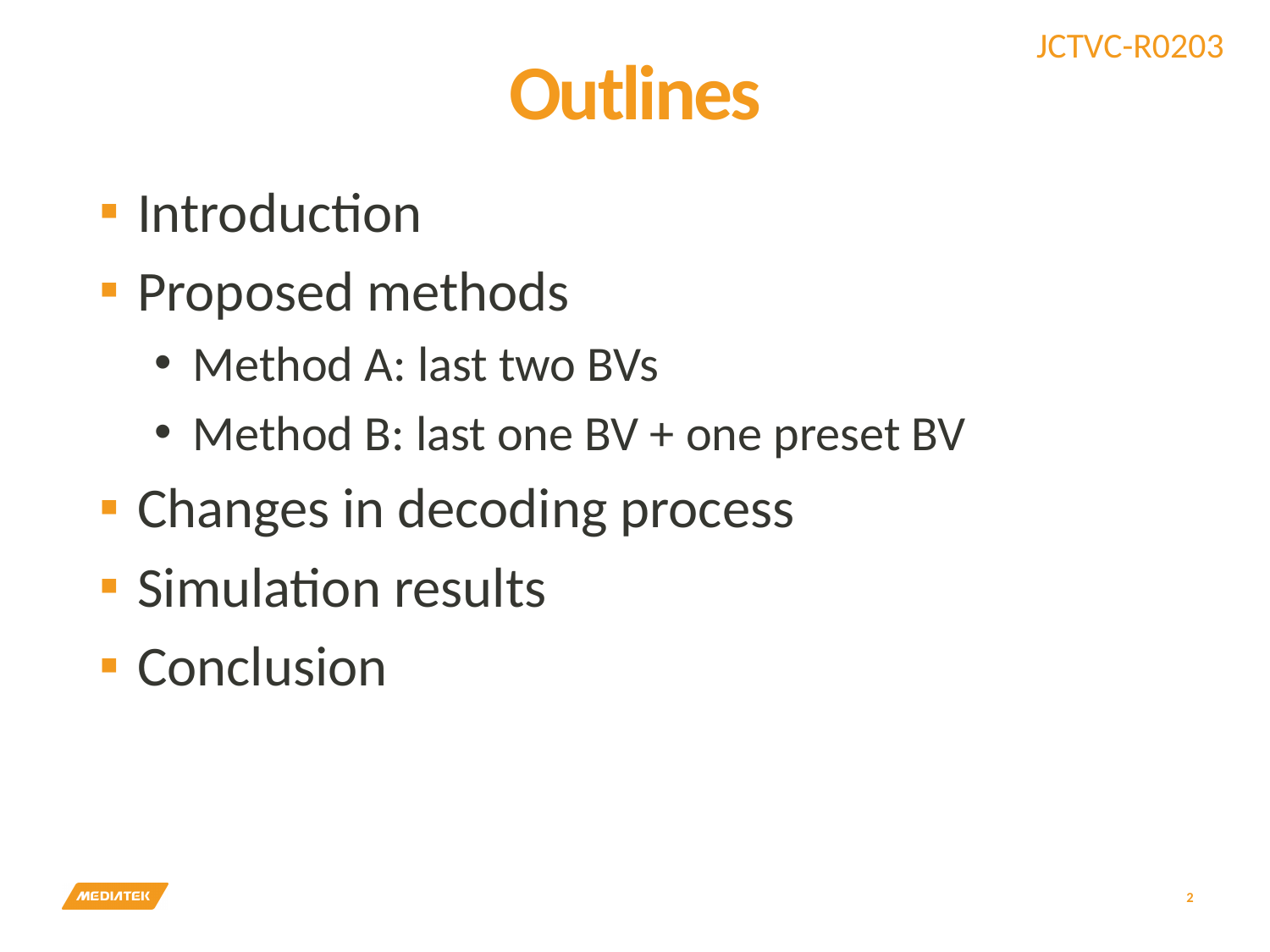

# Outlines

Introduction
Proposed methods
Method A: last two BVs
Method B: last one BV + one preset BV
Changes in decoding process
Simulation results
Conclusion

2